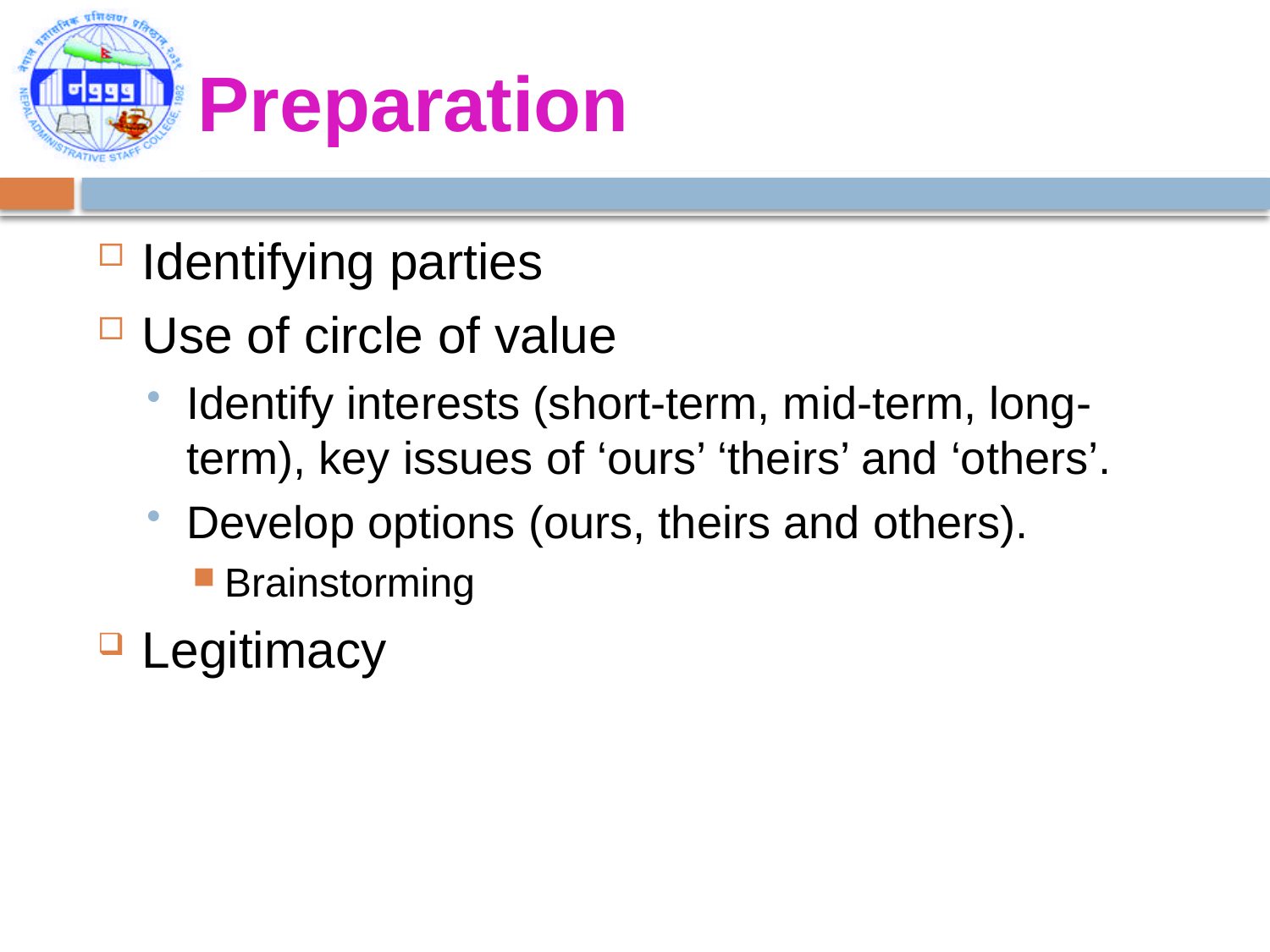

# Preparation
Identifying parties
Use of circle of value
Identify interests (short-term, mid-term, long-term), key issues of ‘ours’ ‘theirs’ and ‘others’.
Develop options (ours, theirs and others).
Brainstorming
Legitimacy